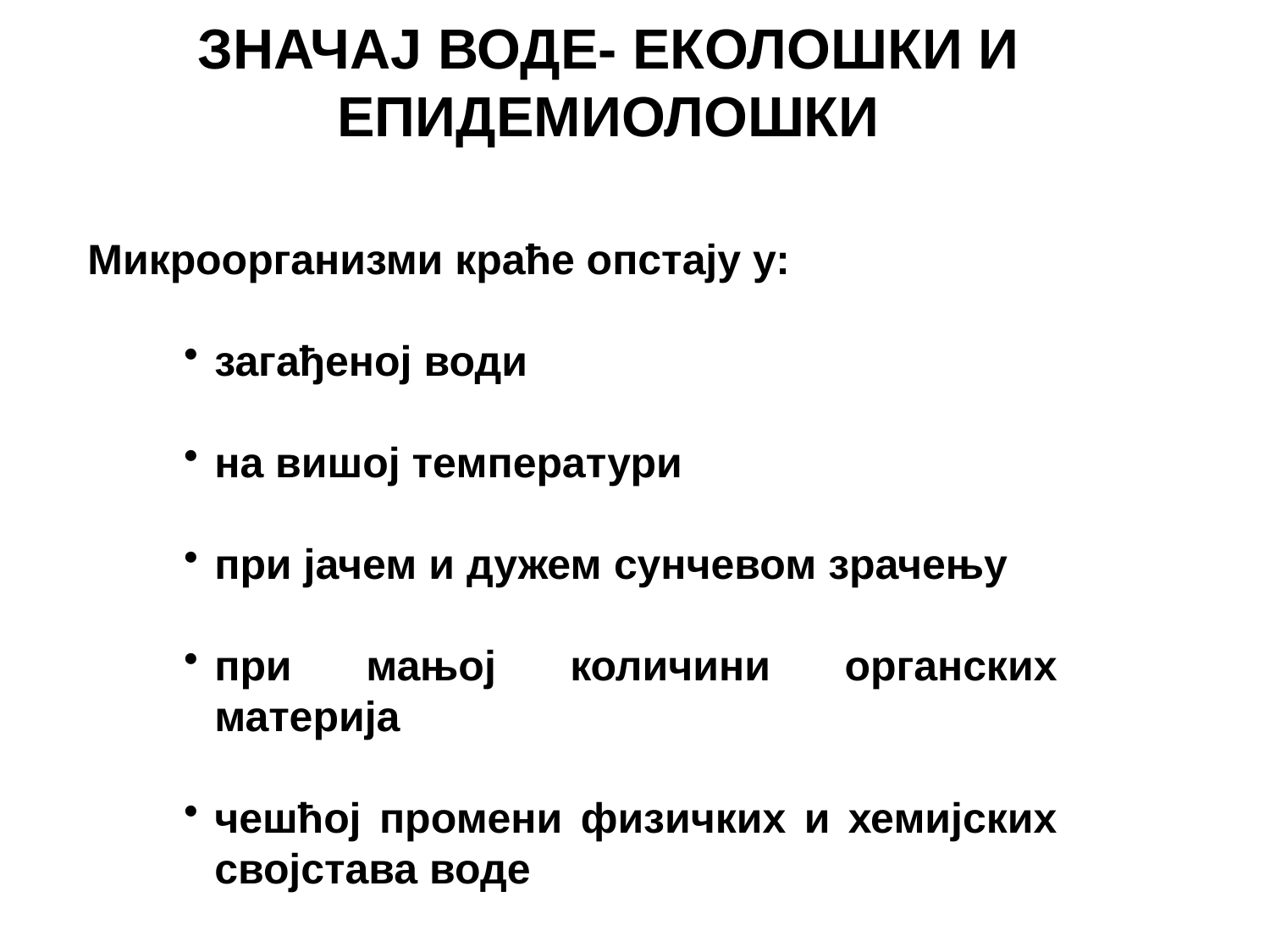

ЗНАЧАЈ ВОДЕ- ЕКОЛОШКИ И ЕПИДЕМИОЛОШКИ
Микроорганизми краће опстају у:

загађеној води

на вишој температури

при јачем и дужем сунчевом зрачењу

при мањој количини органских материја

чешћој промени физичких и хемијских својстава воде